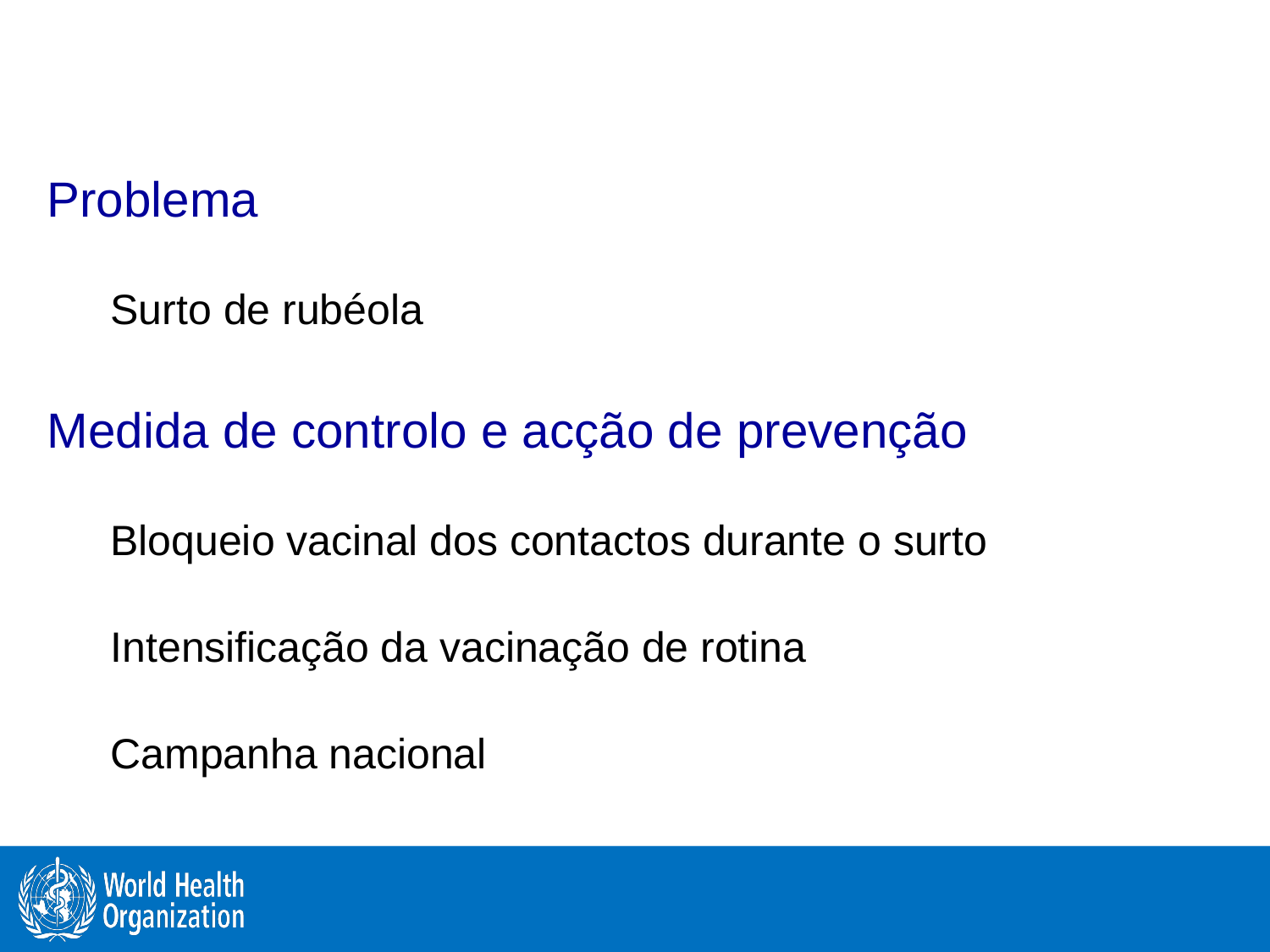

Problema
	Surto de rubéola
Medida de controlo e acção de prevenção
Bloqueio vacinal dos contactos durante o surto
Intensificação da vacinação de rotina
Campanha nacional